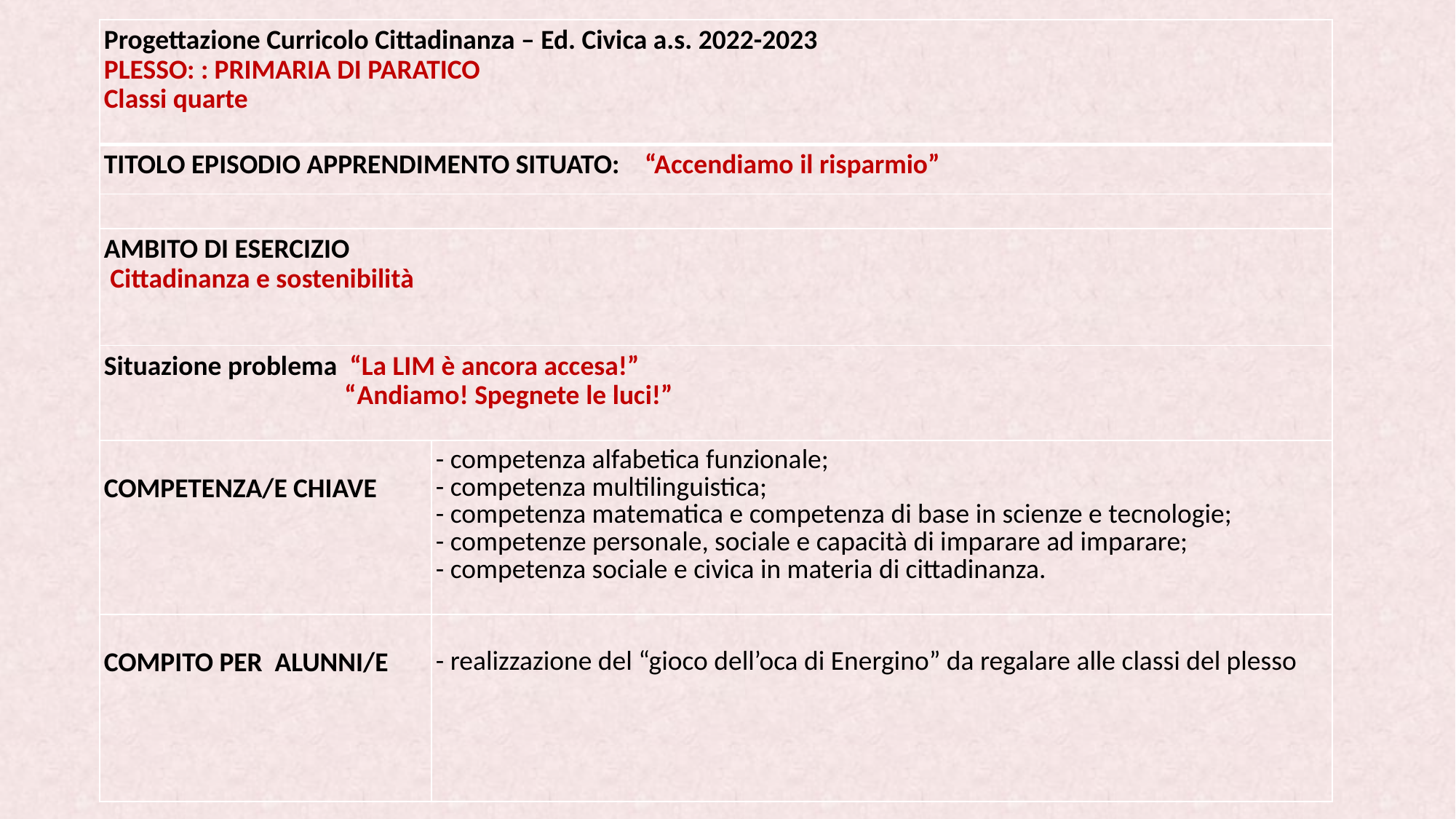

| Progettazione Curricolo Cittadinanza – Ed. Civica a.s. 2022-2023 PLESSO: : PRIMARIA DI PARATICO Classi quarte |  |
| --- | --- |
| TITOLO EPISODIO APPRENDIMENTO SITUATO: “Accendiamo il risparmio” |  |
|  |  |
| AMBITO DI ESERCIZIO Cittadinanza e sostenibilità |  |
| Situazione problema “La LIM è ancora accesa!” “Andiamo! Spegnete le luci!” |  |
| COMPETENZA/E CHIAVE | - competenza alfabetica funzionale; - competenza multilinguistica; - competenza matematica e competenza di base in scienze e tecnologie; - competenze personale, sociale e capacità di imparare ad imparare; - competenza sociale e civica in materia di cittadinanza. |
| COMPITO PER ALUNNI/E | - realizzazione del “gioco dell’oca di Energino” da regalare alle classi del plesso |